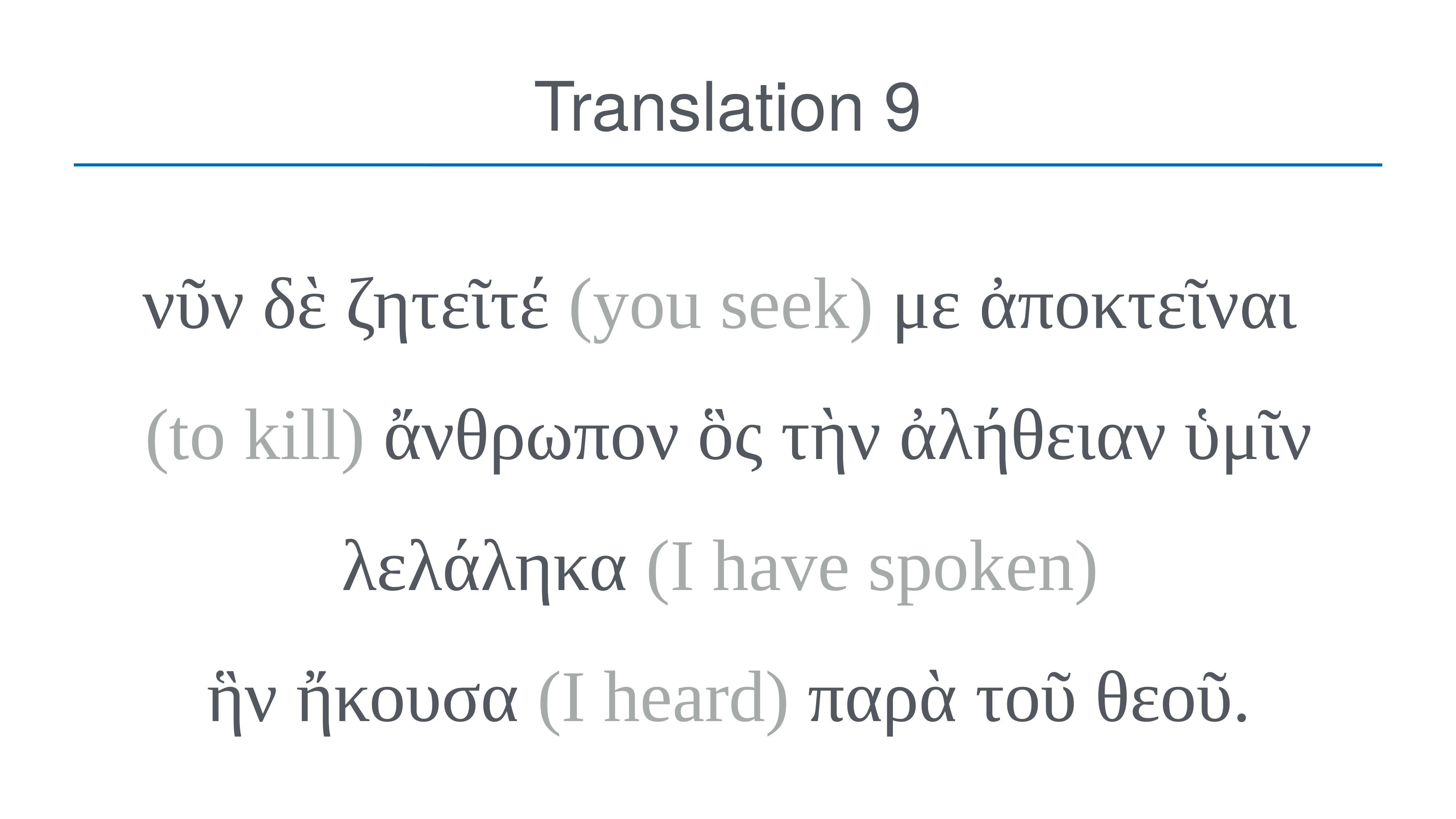

# Translation 9
νῦν δὲ ζητεῖτέ (you seek) με ἀποκτεῖναι
(to kill) ἄνθρωπον ὃς τὴν ἀλήθειαν ὑμῖν λελάληκα (I have spoken)
ἣν ἤκουσα (I heard) παρὰ τοῦ θεοῦ.